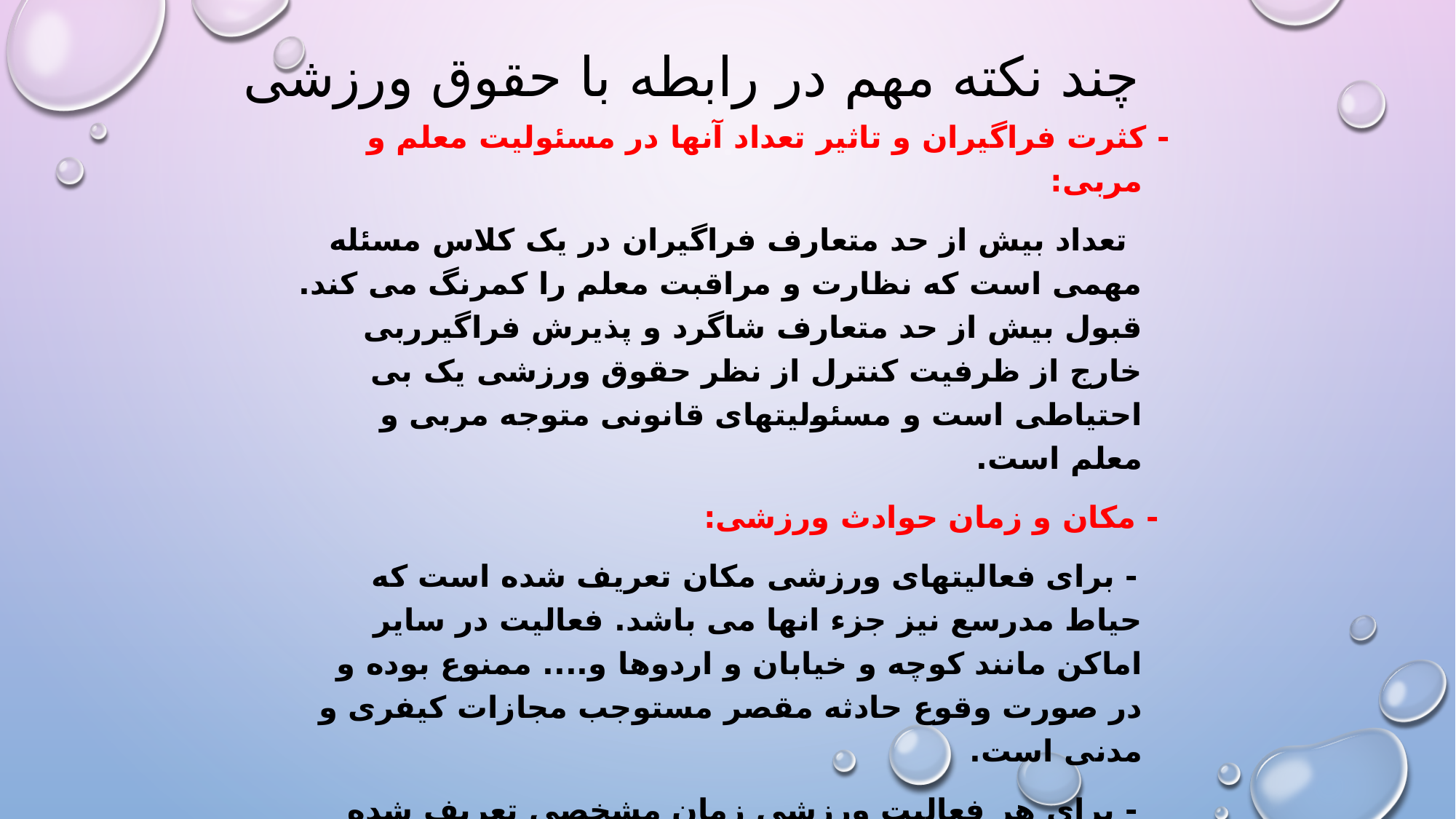

# چند نکته مهم در رابطه با حقوق ورزشی
- کثرت فراگیران و تاثیر تعداد آنها در مسئولیت معلم و مربی:
    تعداد بیش از حد متعارف فراگیران در یک کلاس مسئله مهمی است که نظارت و مراقبت معلم را کمرنگ می کند. قبول بیش از حد متعارف شاگرد و پذیرش فراگیرربی خارج از ظرفیت کنترل از نظر حقوق ورزشی یک بی احتیاطی است و مسئولیتهای قانونی متوجه مربی و معلم است.
 - مکان و زمان حوادث ورزشی:
   - برای فعالیتهای ورزشی مکان تعریف شده است که حیاط مدرسع نیز جزء انها می باشد. فعالیت در سایر اماکن مانند کوچه و خیابان و اردوها و.... ممنوع بوده و در صورت وقوع حادثه مقصر مستوجب مجازات کیفری و مدنی است.
   - برای هر فعالیت ورزشی زمان مشخصی تعریف شده است که در خارج از آن زمان حتی با رعایت کامل قوانین مجوز قانونی به لحاظ حقوقی وجود ندارد و در صورت بروز حادثه مقصر مسدولیت قانونی خواهد داشت.